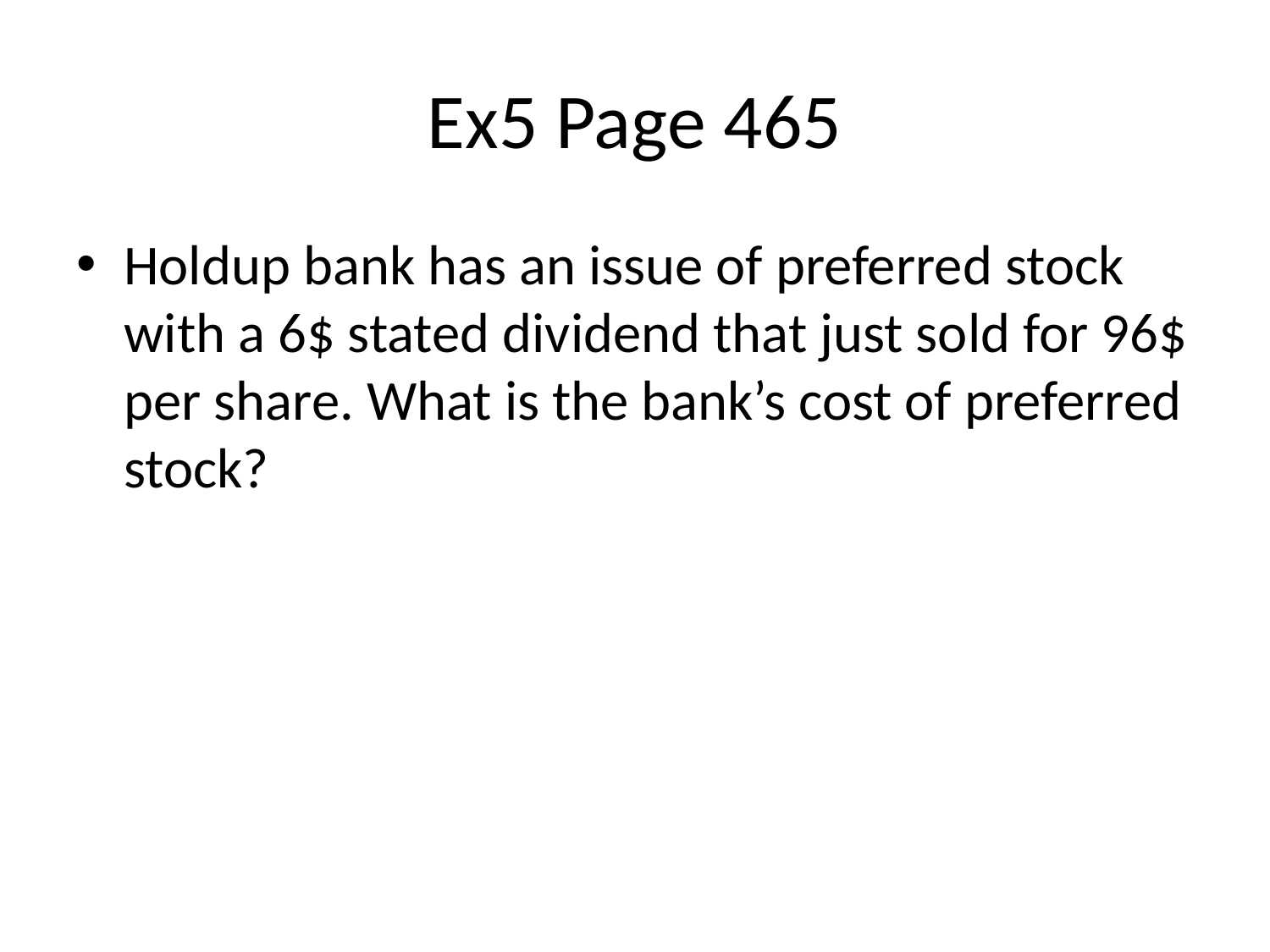

# Ex5 Page 465
Holdup bank has an issue of preferred stock with a 6$ stated dividend that just sold for 96$ per share. What is the bank’s cost of preferred stock?